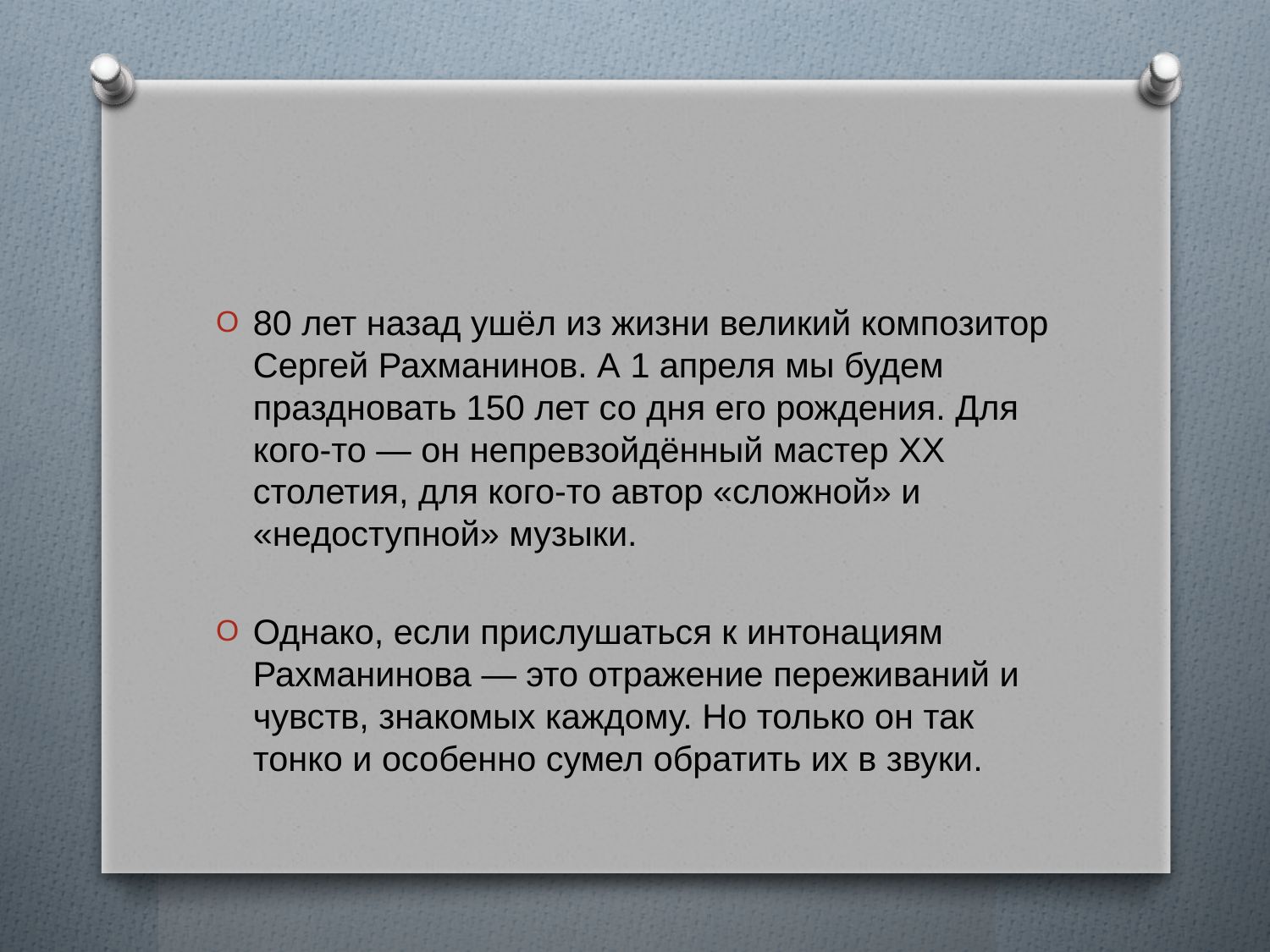

80 лет назад ушёл из жизни великий композитор Сергей Рахманинов. А 1 апреля мы будем праздновать 150 лет со дня его рождения. Для кого-то — он непревзойдённый мастер XX столетия, для кого-то автор «сложной» и «недоступной» музыки.

Однако, если прислушаться к интонациям Рахманинова — это отражение переживаний и чувств, знакомых каждому. Но только он так тонко и особенно сумел обратить их в звуки.